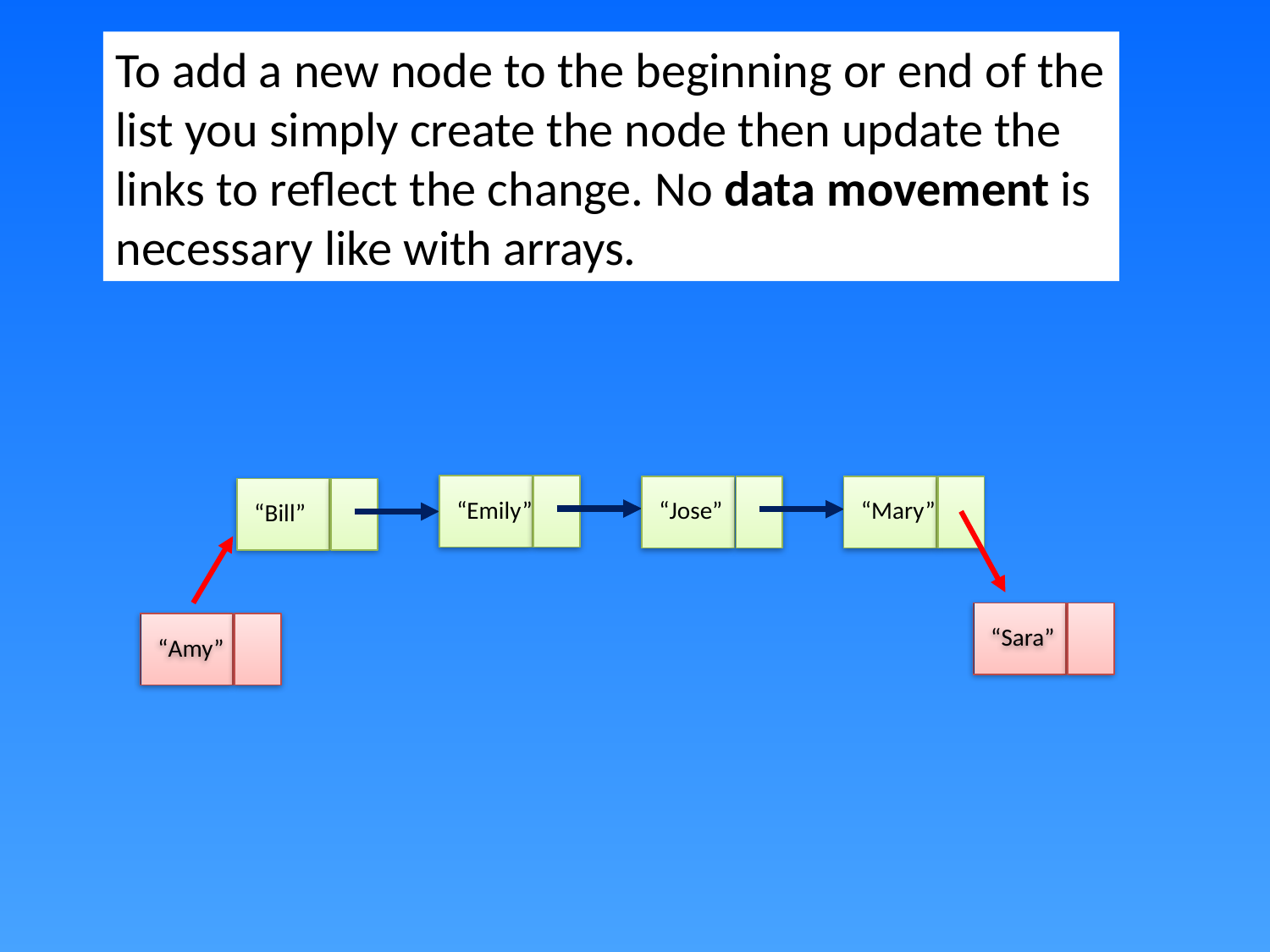

To add a new node to the beginning or end of the list you simply create the node then update the links to reflect the change. No data movement is necessary like with arrays.

“Emily”

“Jose”

“Mary”

“Bill”

“Sara”

“Amy”